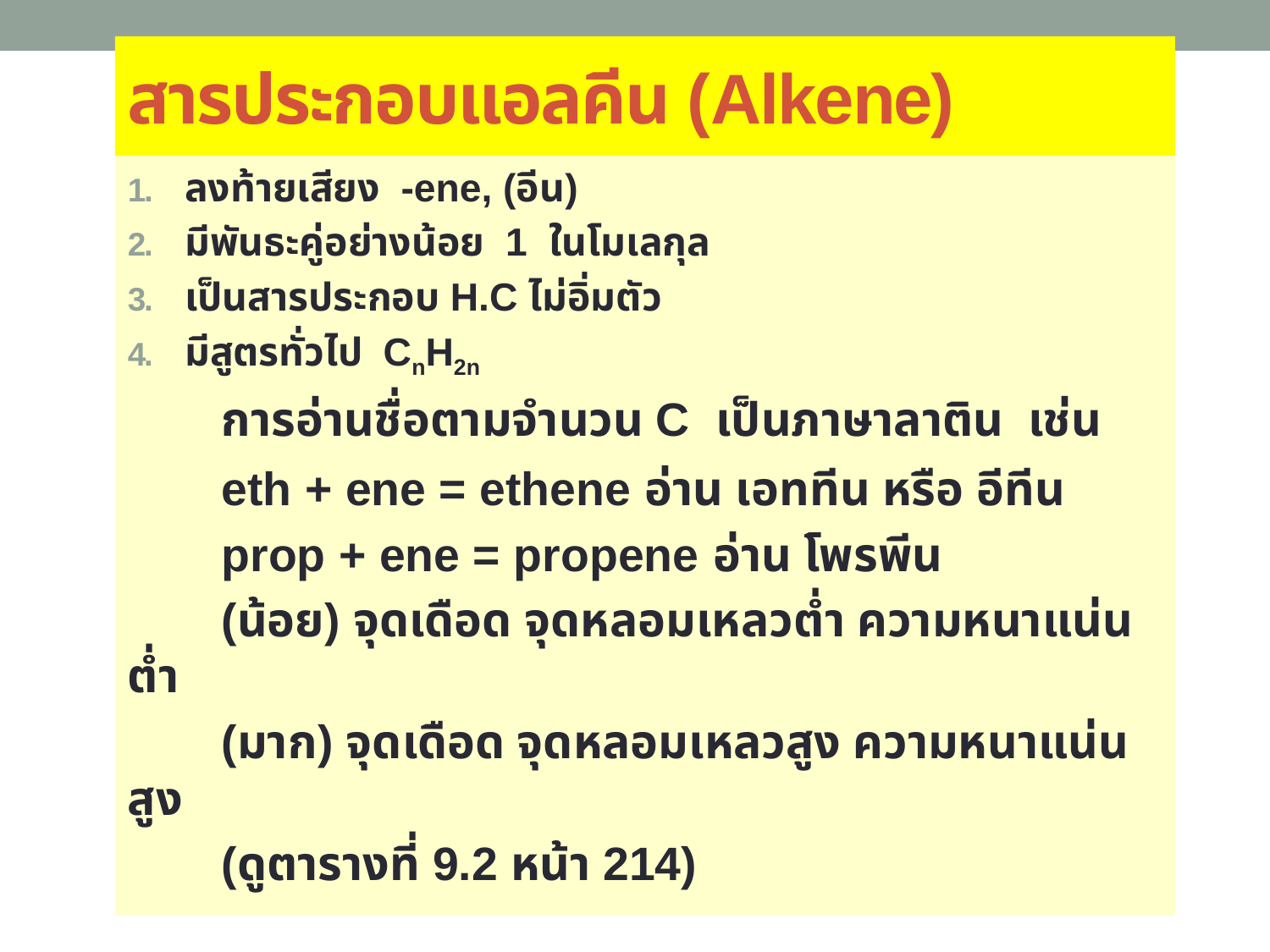

# สารประกอบแอลคีน (Alkene)
ลงท้ายเสียง  -ene, (อีน)
มีพันธะคู่อย่างน้อย  1  ในโมเลกุล
เป็นสารประกอบ H.C ไม่อิ่มตัว
มีสูตรทั่วไป  CnH2n
	การอ่านชื่อตามจำนวน C  เป็นภาษาลาติน  เช่น
	eth + ene = ethene อ่าน เอททีน หรือ อีทีน
	prop + ene = propene อ่าน โพรพีน
	(น้อย) จุดเดือด จุดหลอมเหลวต่ำ ความหนาแน่นต่ำ
	(มาก) จุดเดือด จุดหลอมเหลวสูง ความหนาแน่นสูง
	(ดูตารางที่ 9.2 หน้า 214)